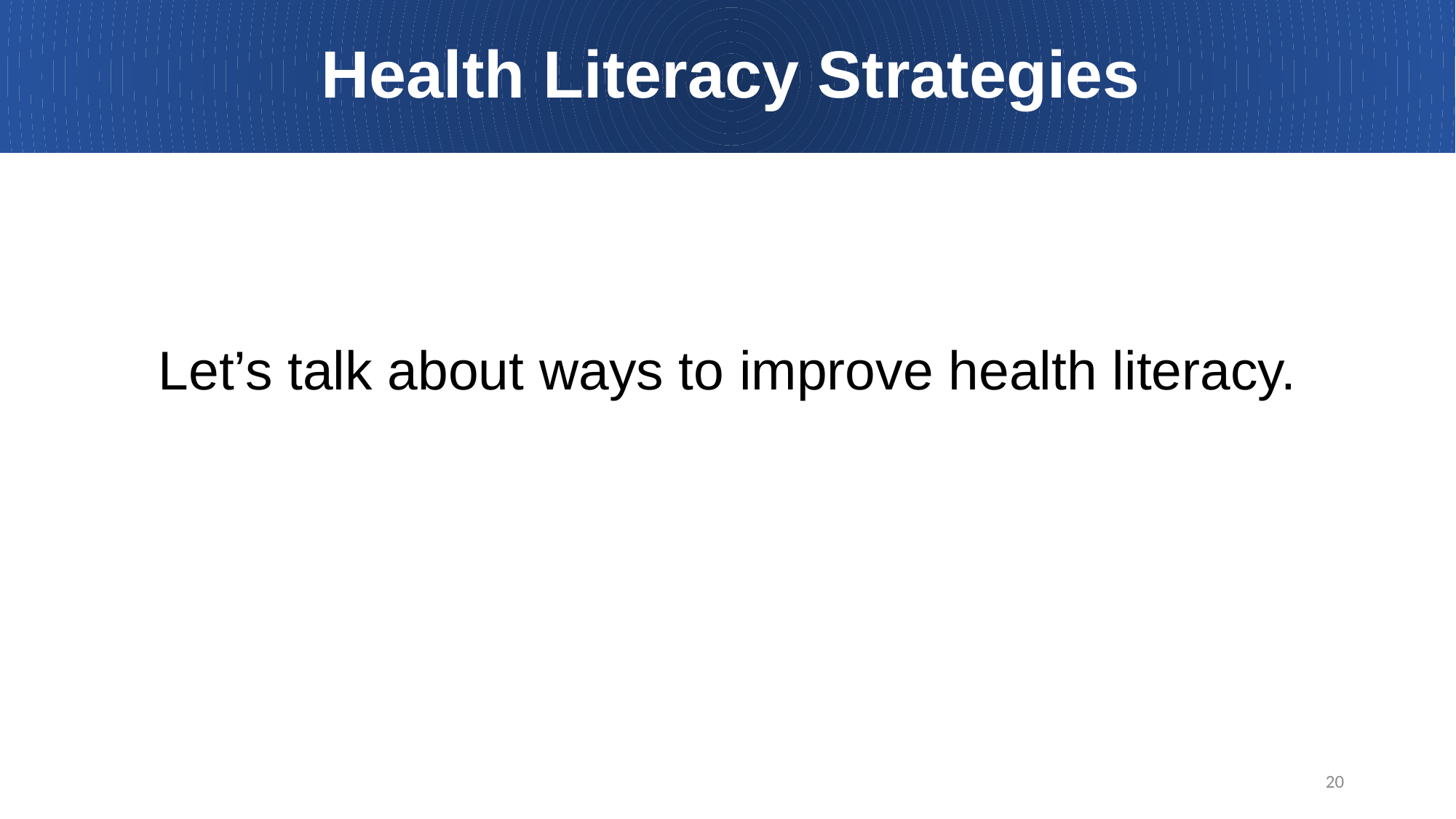

# Health Literacy Strategies
Let’s talk about ways to improve health literacy.

20